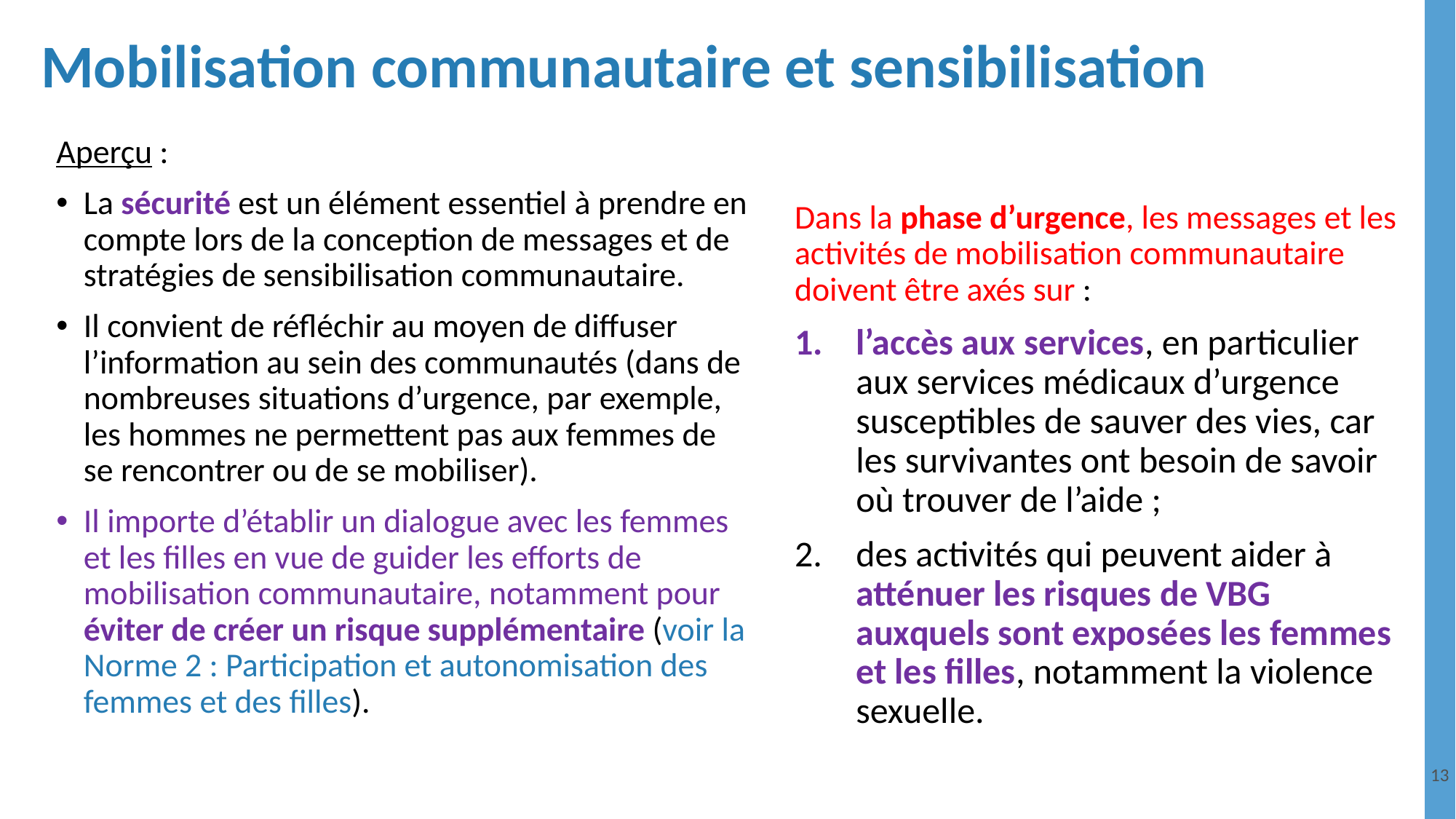

# Mobilisation communautaire et sensibilisation
Aperçu :
La sécurité est un élément essentiel à prendre en compte lors de la conception de messages et de stratégies de sensibilisation communautaire.
Il convient de réfléchir au moyen de diffuser l’information au sein des communautés (dans de nombreuses situations d’urgence, par exemple, les hommes ne permettent pas aux femmes de se rencontrer ou de se mobiliser).
Il importe d’établir un dialogue avec les femmes et les filles en vue de guider les efforts de mobilisation communautaire, notamment pour éviter de créer un risque supplémentaire (voir la Norme 2 : Participation et autonomisation des femmes et des filles).
Dans la phase d’urgence, les messages et les activités de mobilisation communautaire doivent être axés sur :
l’accès aux services, en particulier aux services médicaux d’urgence susceptibles de sauver des vies, car les survivantes ont besoin de savoir où trouver de l’aide ;
des activités qui peuvent aider à atténuer les risques de VBG auxquels sont exposées les femmes et les filles, notamment la violence sexuelle.
13